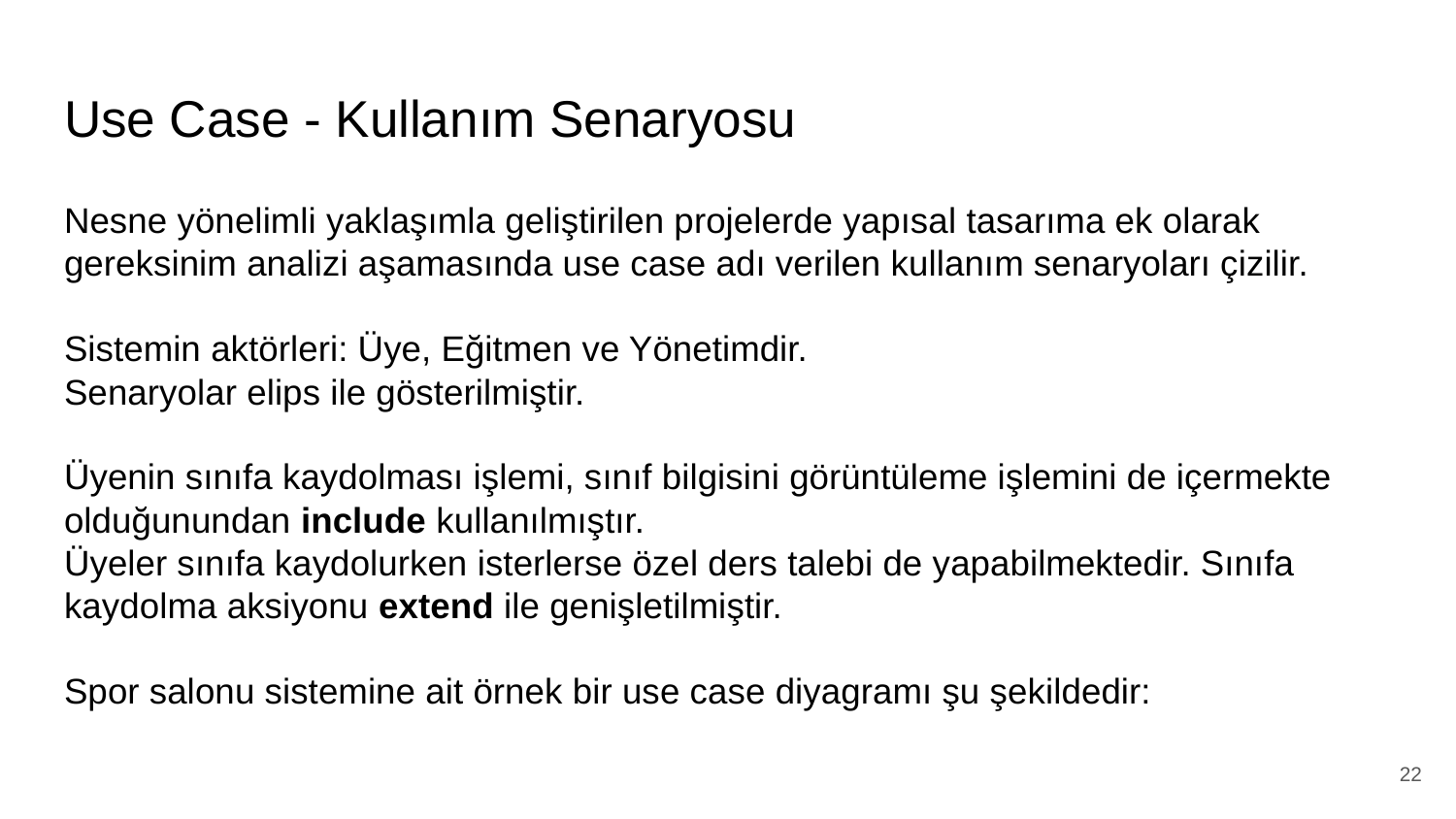

# Use Case - Kullanım Senaryosu
Nesne yönelimli yaklaşımla geliştirilen projelerde yapısal tasarıma ek olarak gereksinim analizi aşamasında use case adı verilen kullanım senaryoları çizilir.

Sistemin aktörleri: Üye, Eğitmen ve Yönetimdir.
Senaryolar elips ile gösterilmiştir.

Üyenin sınıfa kaydolması işlemi, sınıf bilgisini görüntüleme işlemini de içermekte olduğunundan include kullanılmıştır.
Üyeler sınıfa kaydolurken isterlerse özel ders talebi de yapabilmektedir. Sınıfa kaydolma aksiyonu extend ile genişletilmiştir.

Spor salonu sistemine ait örnek bir use case diyagramı şu şekildedir:
22